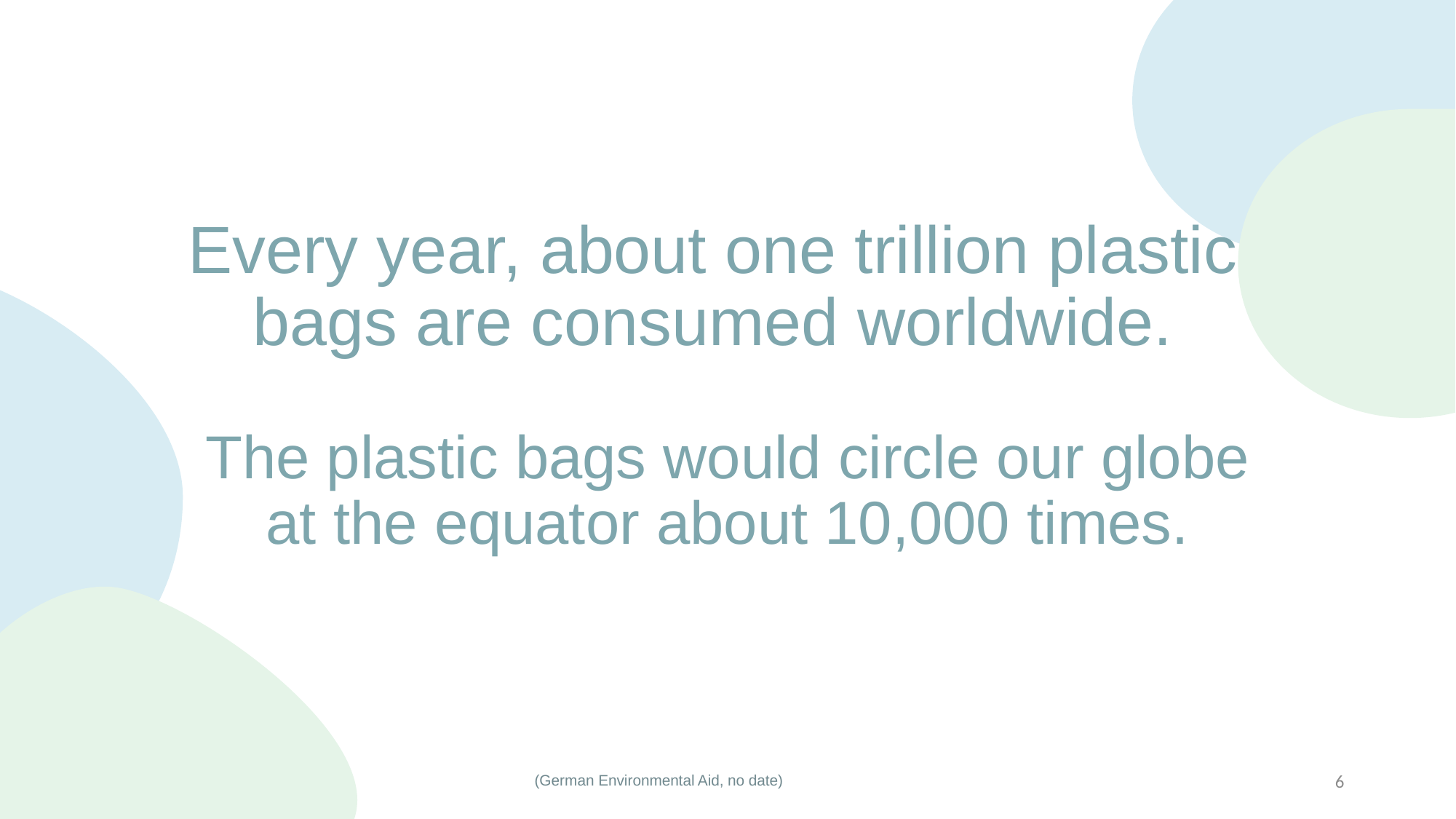

# Every year, about one trillion plastic bags are consumed worldwide.

The plastic bags would circle our globe at the equator about 10,000 times.

6
(German Environmental Aid, no date)